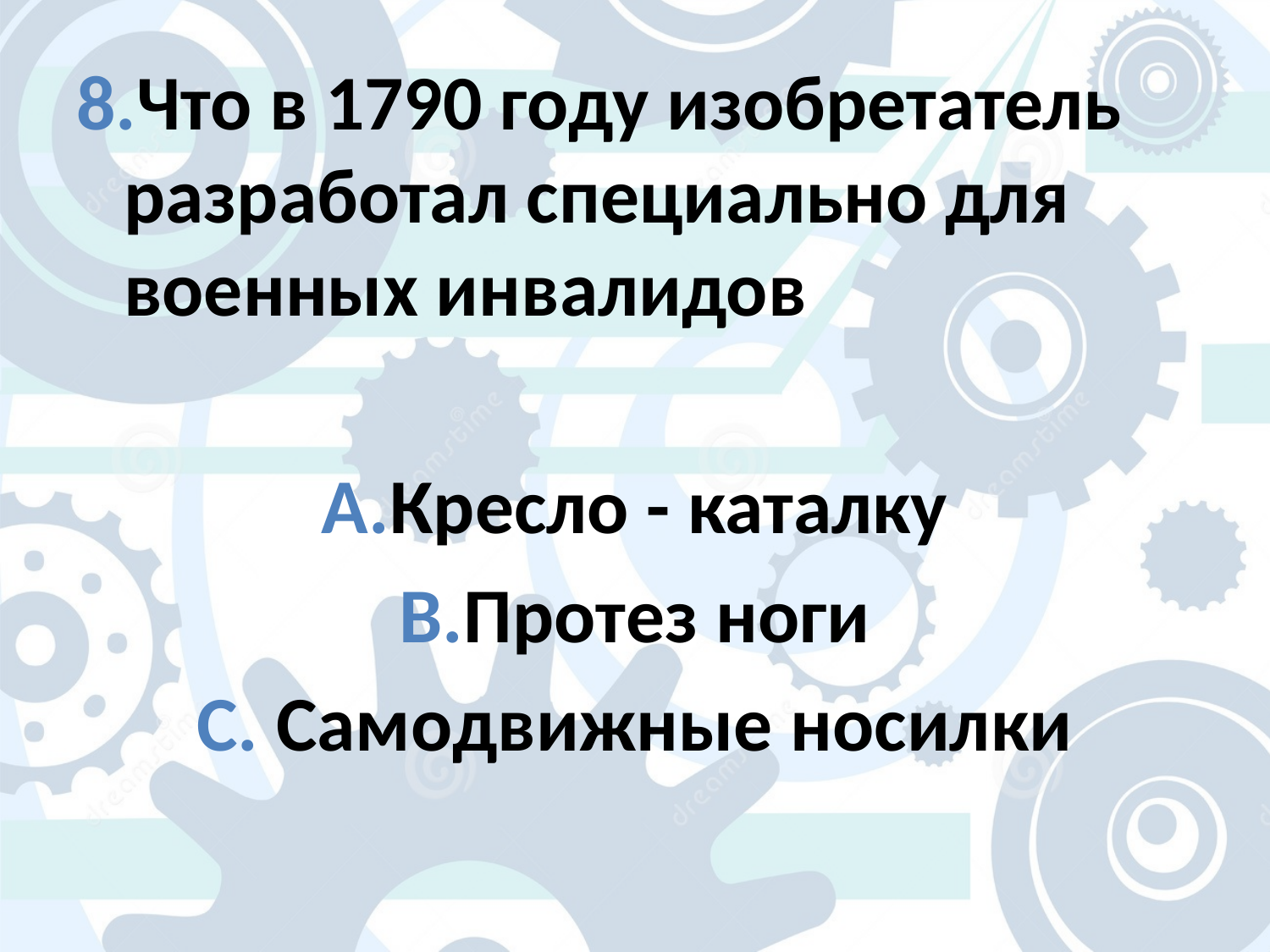

8.Что в 1790 году изобретатель разработал специально для военных инвалидов

А.Кресло - каталку
В.Протез ноги
С. Самодвижные носилки